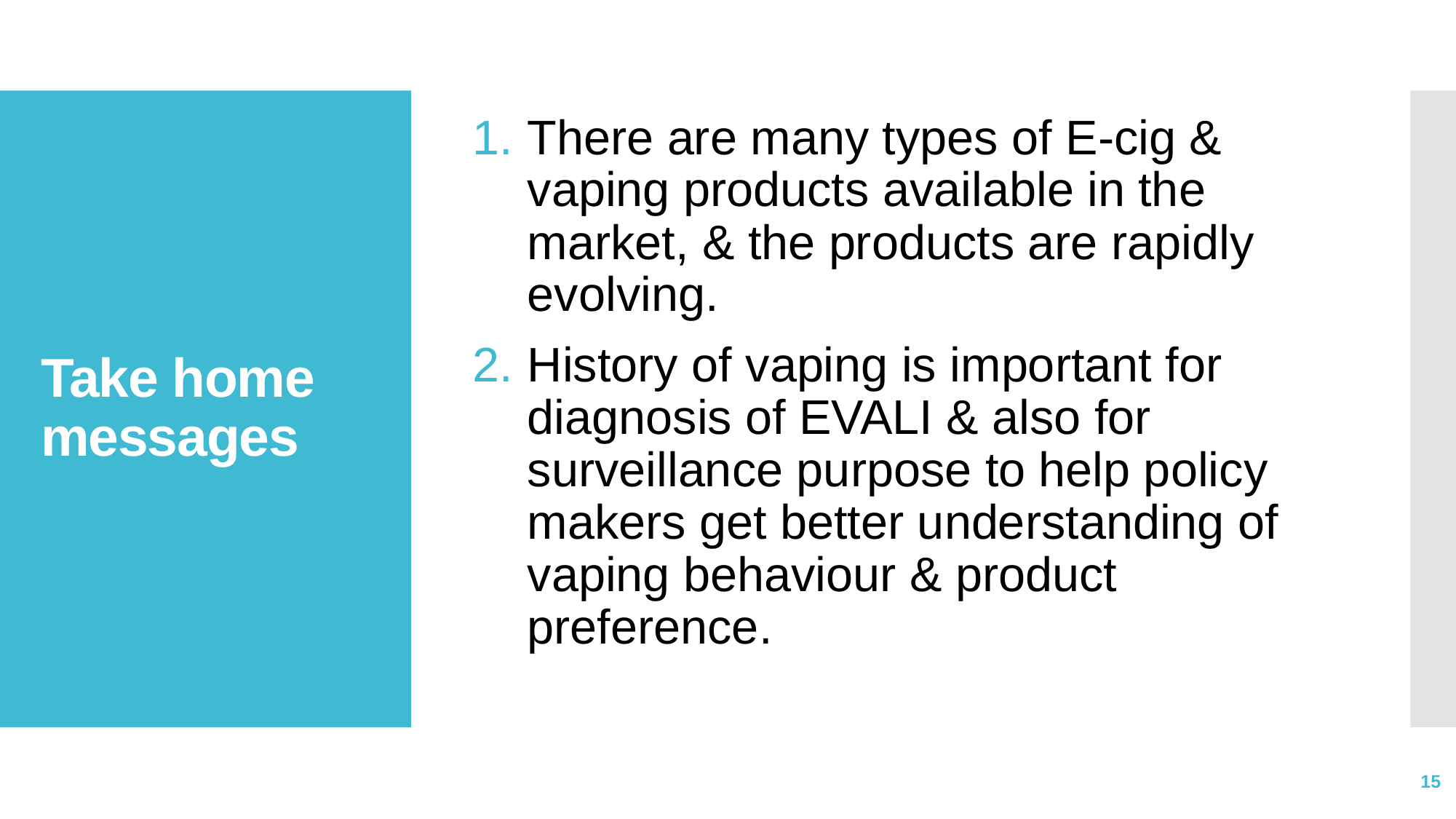

There are many types of E-cig & vaping products available in the market, & the products are rapidly evolving.
History of vaping is important for diagnosis of EVALI & also for surveillance purpose to help policy makers get better understanding of vaping behaviour & product preference.

# Take home messages
15